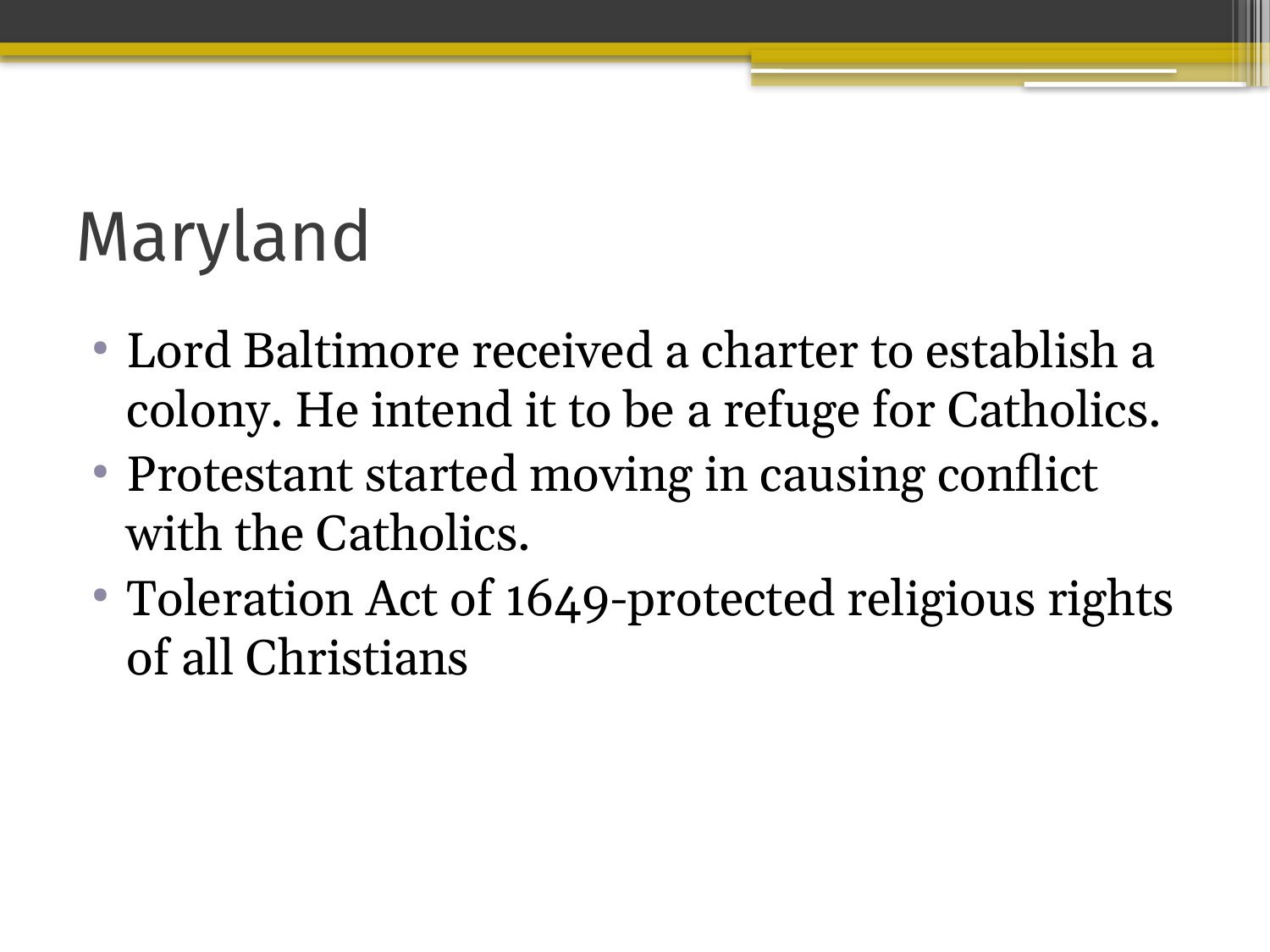

# Maryland
Lord Baltimore received a charter to establish a colony. He intend it to be a refuge for Catholics.
Protestant started moving in causing conflict with the Catholics.
Toleration Act of 1649-protected religious rights of all Christians